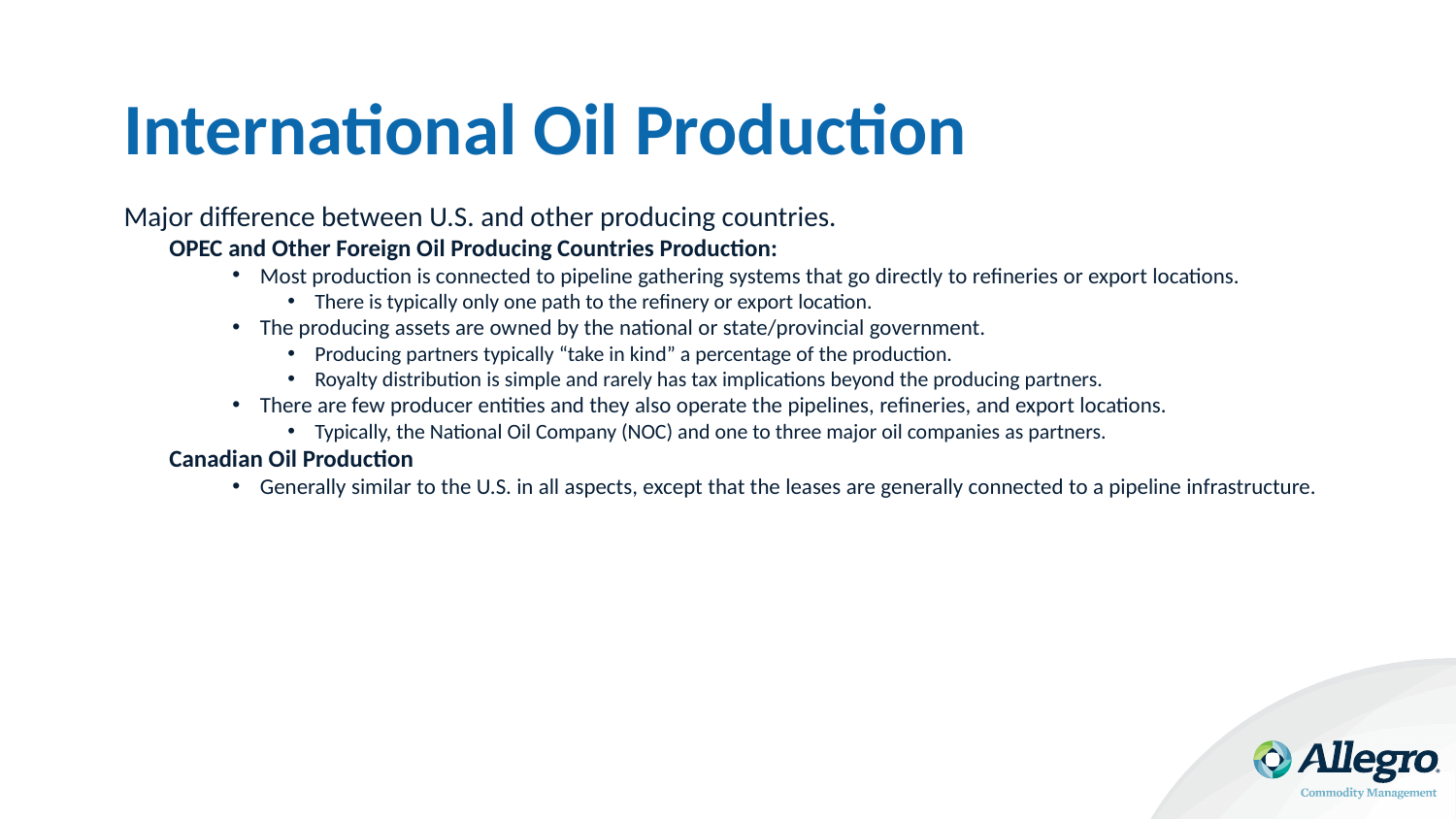

# International Oil Production
Major difference between U.S. and other producing countries.
OPEC and Other Foreign Oil Producing Countries Production:
Most production is connected to pipeline gathering systems that go directly to refineries or export locations.
There is typically only one path to the refinery or export location.
The producing assets are owned by the national or state/provincial government.
Producing partners typically “take in kind” a percentage of the production.
Royalty distribution is simple and rarely has tax implications beyond the producing partners.
There are few producer entities and they also operate the pipelines, refineries, and export locations.
Typically, the National Oil Company (NOC) and one to three major oil companies as partners.
Canadian Oil Production
Generally similar to the U.S. in all aspects, except that the leases are generally connected to a pipeline infrastructure.